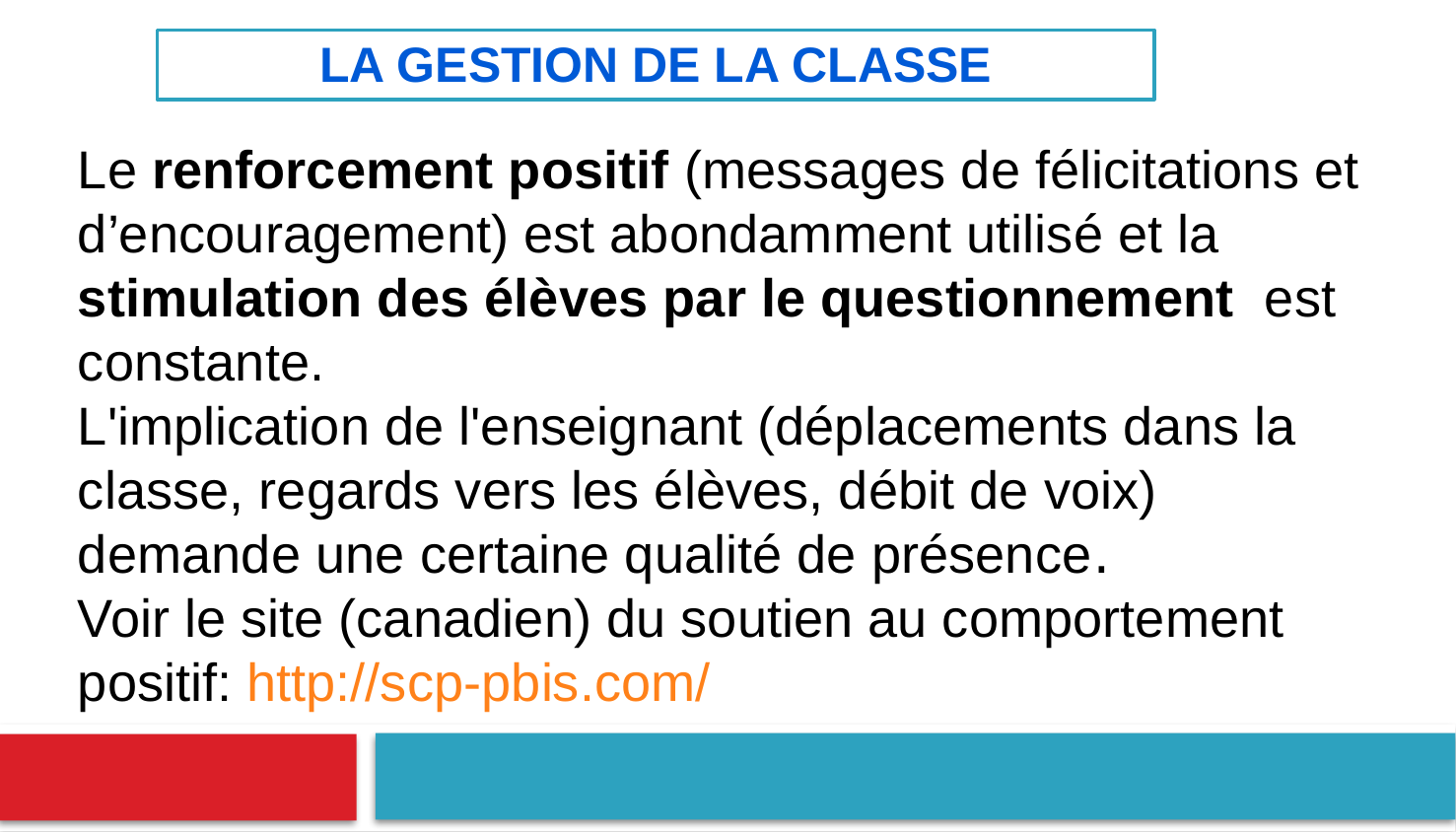

La gestion de la classe
Le renforcement positif (messages de félicitations et d’encouragement) est abondamment utilisé et la stimulation des élèves par le questionnement  est constante.
L'implication de l'enseignant (déplacements dans la classe, regards vers les élèves, débit de voix) demande une certaine qualité de présence.
Voir le site (canadien) du soutien au comportement positif: http://scp-pbis.com/